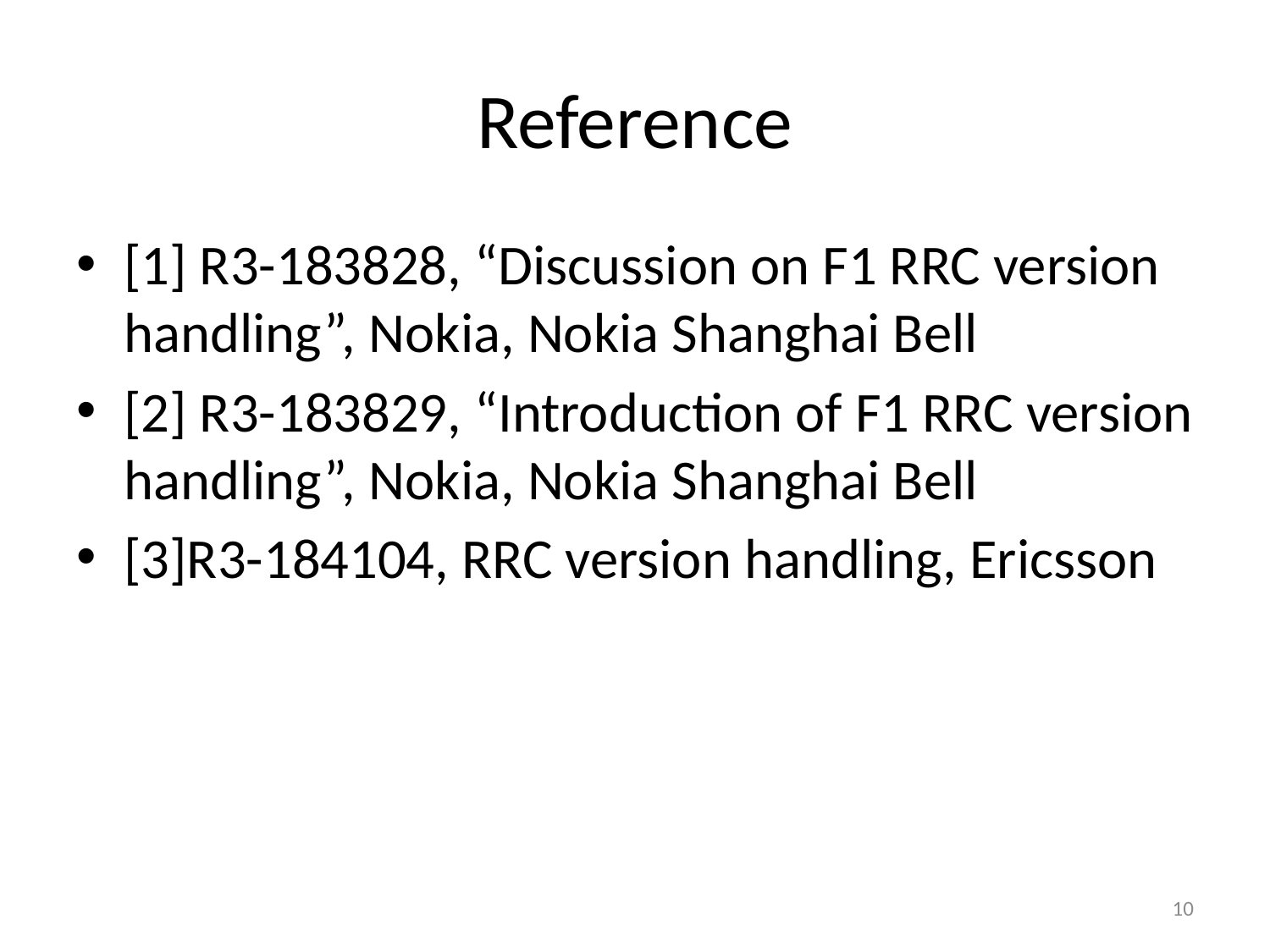

# Reference
[1] R3-183828, “Discussion on F1 RRC version handling”, Nokia, Nokia Shanghai Bell
[2] R3-183829, “Introduction of F1 RRC version handling”, Nokia, Nokia Shanghai Bell
[3]R3-184104, RRC version handling, Ericsson

10